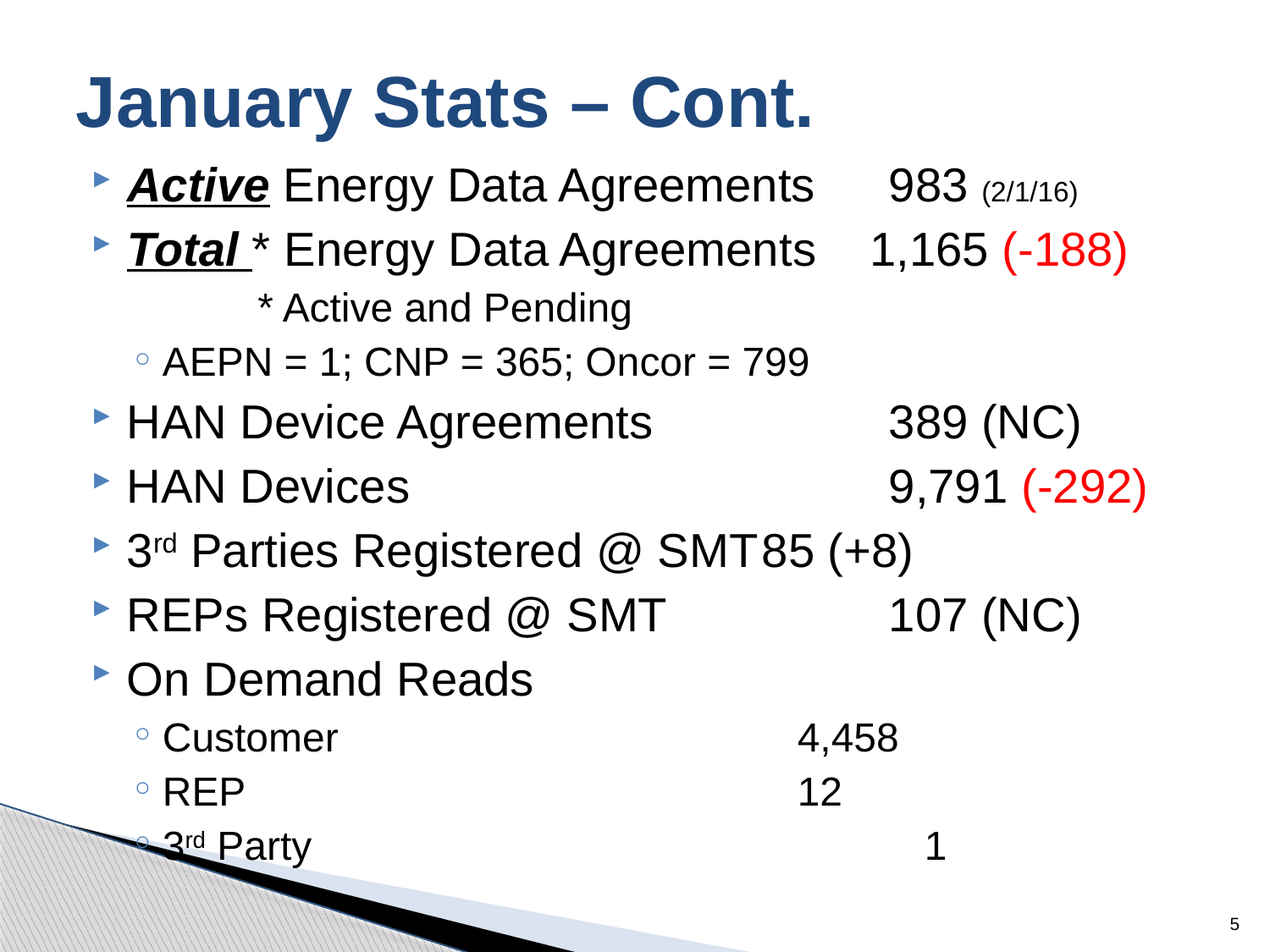

# January Stats – Cont.
Active Energy Data Agreements  	983 (2/1/16)
Total * Energy Data Agreements    1,165 (-188)
	* Active and Pending
AEPN = 1; CNP = 365; Oncor = 799
HAN Device Agreements		389 (NC)
HAN Devices				9,791 (-292)
3rd Parties Registered @ SMT	85 (+8)
REPs Registered @ SMT		107 (NC)
On Demand Reads
Customer				4,458
REP					12
3rd Party					1
5